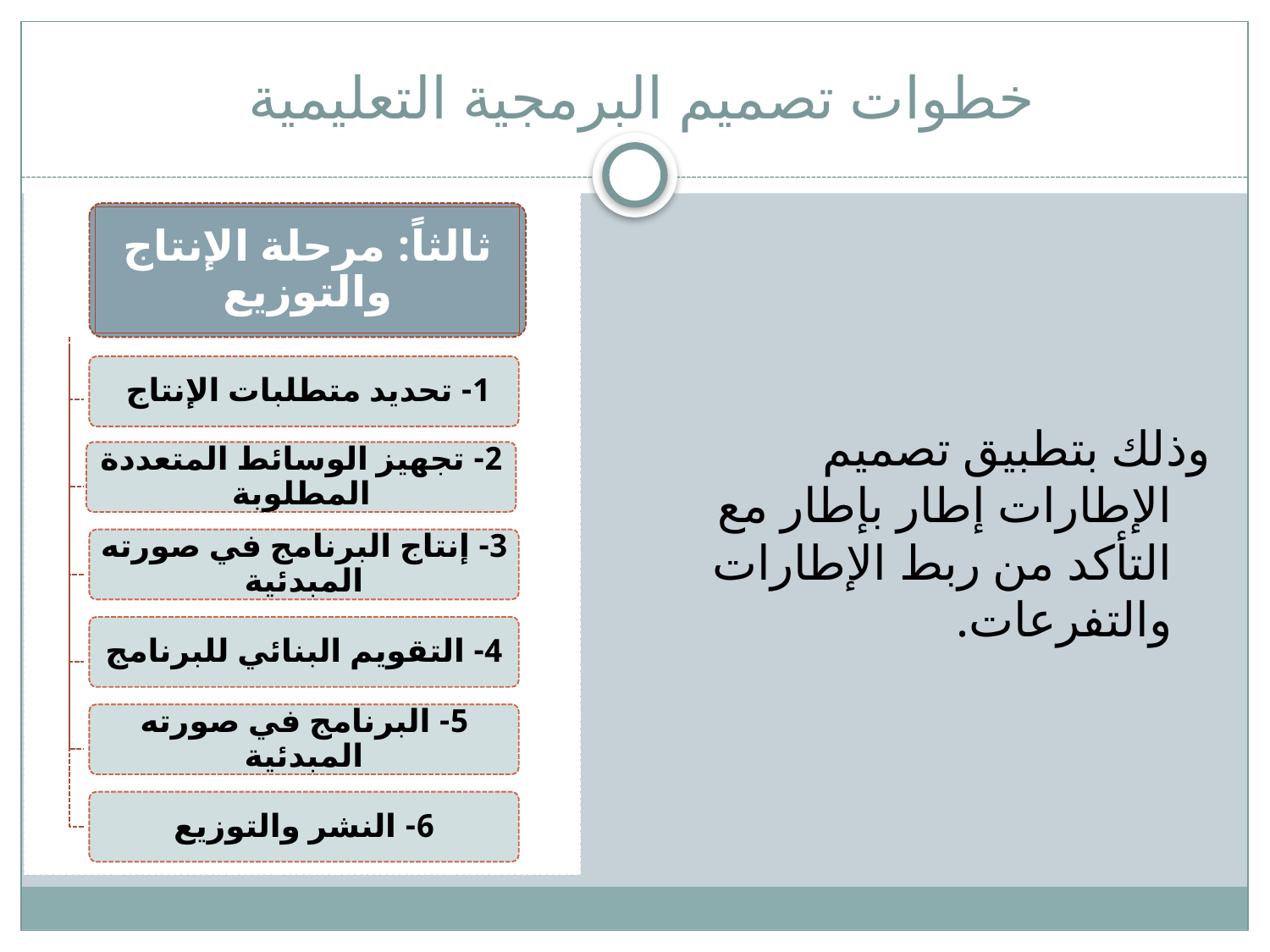

# خطوات تصميم البرمجية التعليمية

ثالثاً: مرحلة الإنتاج والتوزيع

وذلك بتطبيق تصميم الإطارات إطار بإطار مع التأكد من ربط الإطارات والتفرعات.

1- تحديد متطلبات الإنتاج

2- تجهيز الوسائط المتعددة المطلوبة

3- إنتاج البرنامج في صورته المبدئية

4- التقويم البنائي للبرنامج

5- البرنامج في صورته المبدئية

6- النشر والتوزيع